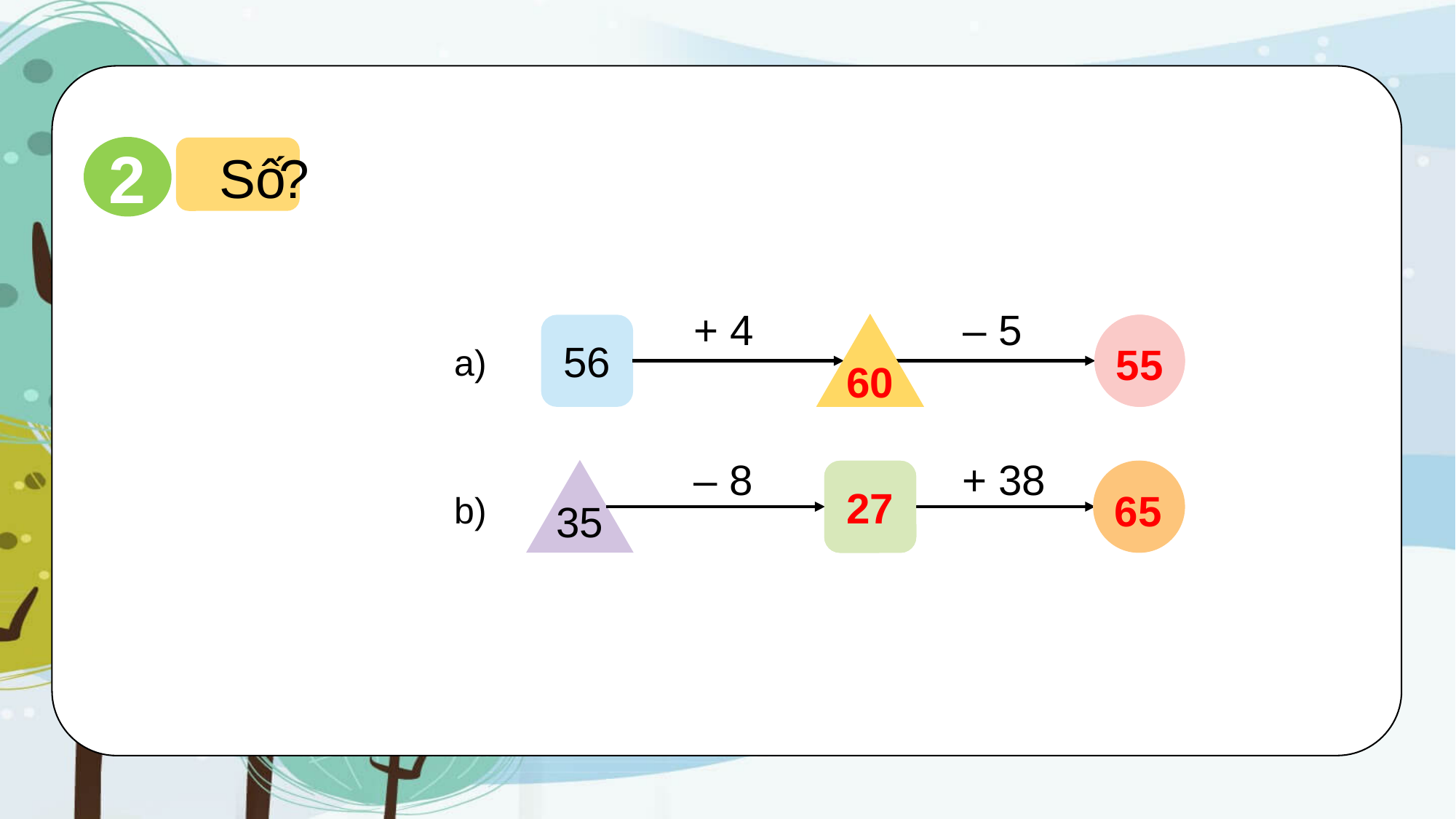

2
?

Số
+ 4
– 5
?
?
56
a)
– 8
+ 38

?
?
b)
35

60

55

65
27